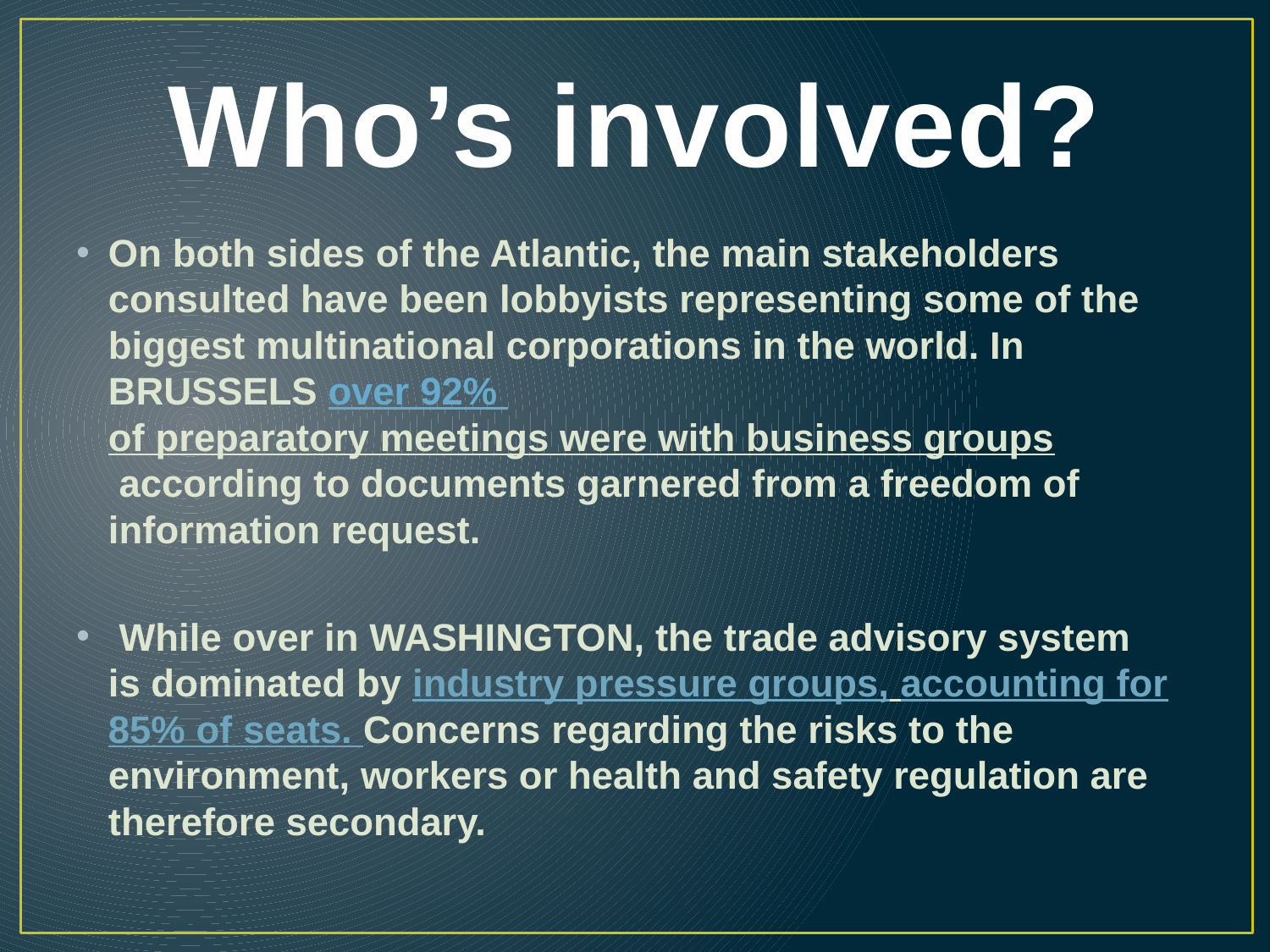

# Who’s involved?
On both sides of the Atlantic, the main stakeholders consulted have been lobbyists representing some of the biggest multinational corporations in the world. In BRUSSELS over 92% of preparatory meetings were with business groups according to documents garnered from a freedom of information request.

 While over in WASHINGTON, the trade advisory system is dominated by industry pressure groups, accounting for 85% of seats. Concerns regarding the risks to the environment, workers or health and safety regulation are therefore secondary.